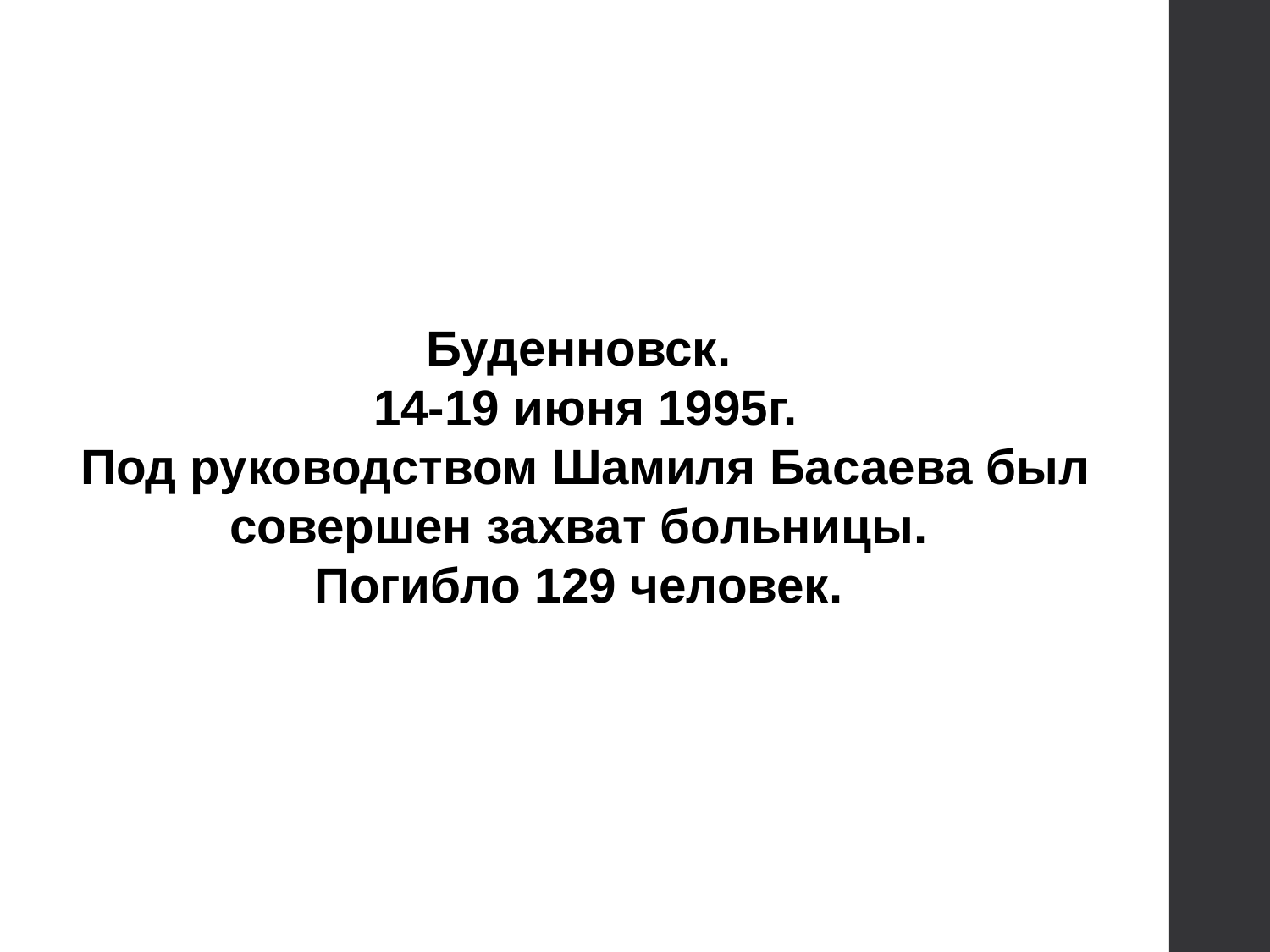

Буденновск.
14-19 июня 1995г.
Под руководством Шамиля Басаева был совершен захват больницы.
Погибло 129 человек.